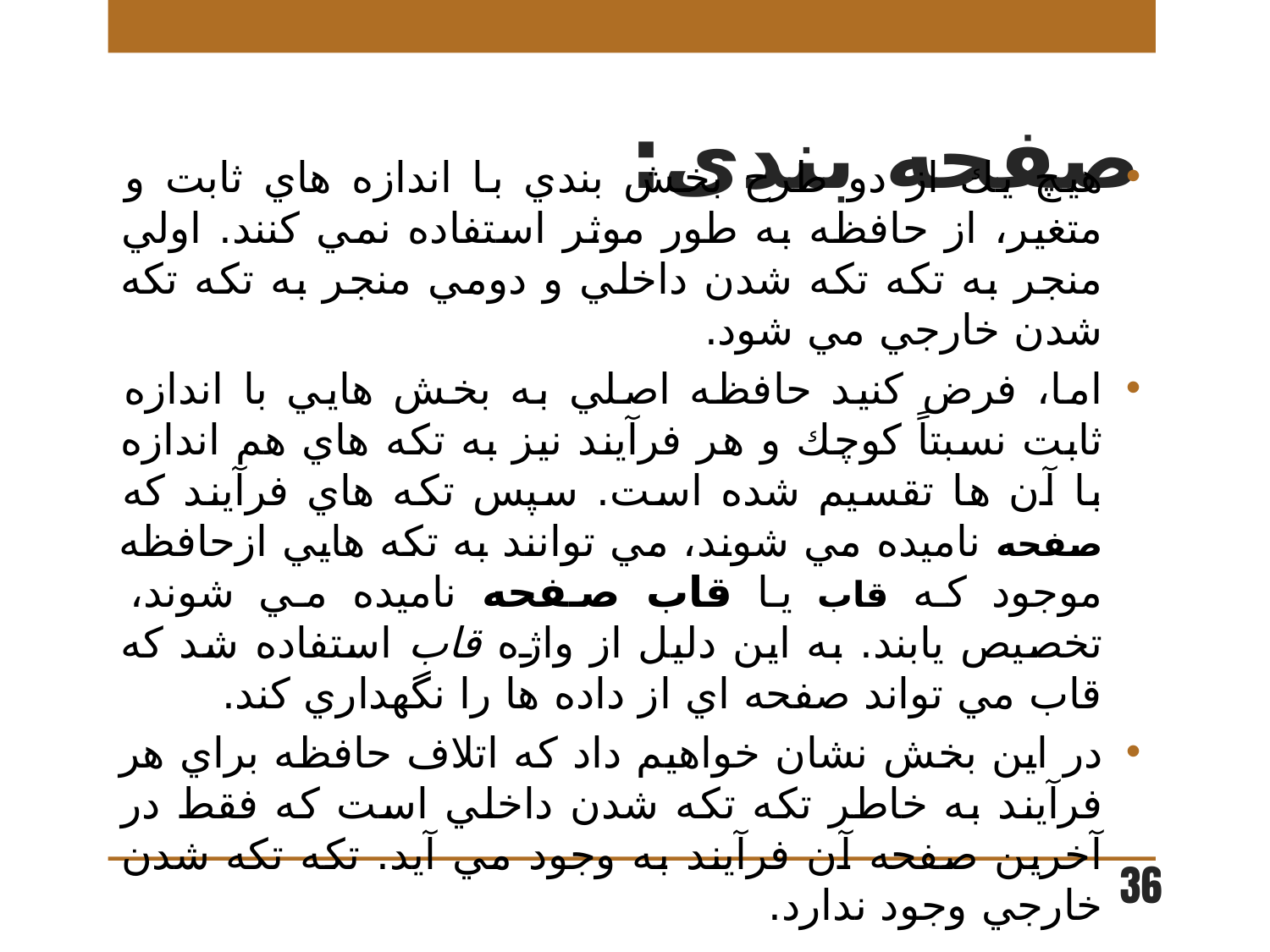

# صفحه بندی:
هيچ يك از دو طرح بخش بندي با اندازه هاي ثابت و متغير، از حافظه به طور موثر استفاده نمي كنند. اولي منجر به تكه تكه شدن داخلي و دومي منجر به تكه تكه شدن خارجي مي شود.
اما، فرض كنيد حافظه اصلي به بخش هايي با اندازه ثابت نسبتاً كوچك و هر فرآيند نيز به تكه هاي هم اندازه با آن ها تقسيم شده است. سپس تكه هاي فرآيند كه صفحه ناميده مي شوند، مي توانند به تكه هايي ازحافظه موجود كه قاب يا قاب صفحه ناميده مي شوند، تخصيص يابند. به اين دليل از واژه قاب استفاده شد كه قاب مي تواند صفحه اي از داده ها را نگهداري كند.
در اين بخش نشان خواهيم داد كه اتلاف حافظه براي هر فرآيند به خاطر تكه تكه شدن داخلي است كه فقط در آخرين صفحه آن فرآيند به وجود مي آيد. تكه تكه شدن خارجي وجود ندارد.
36